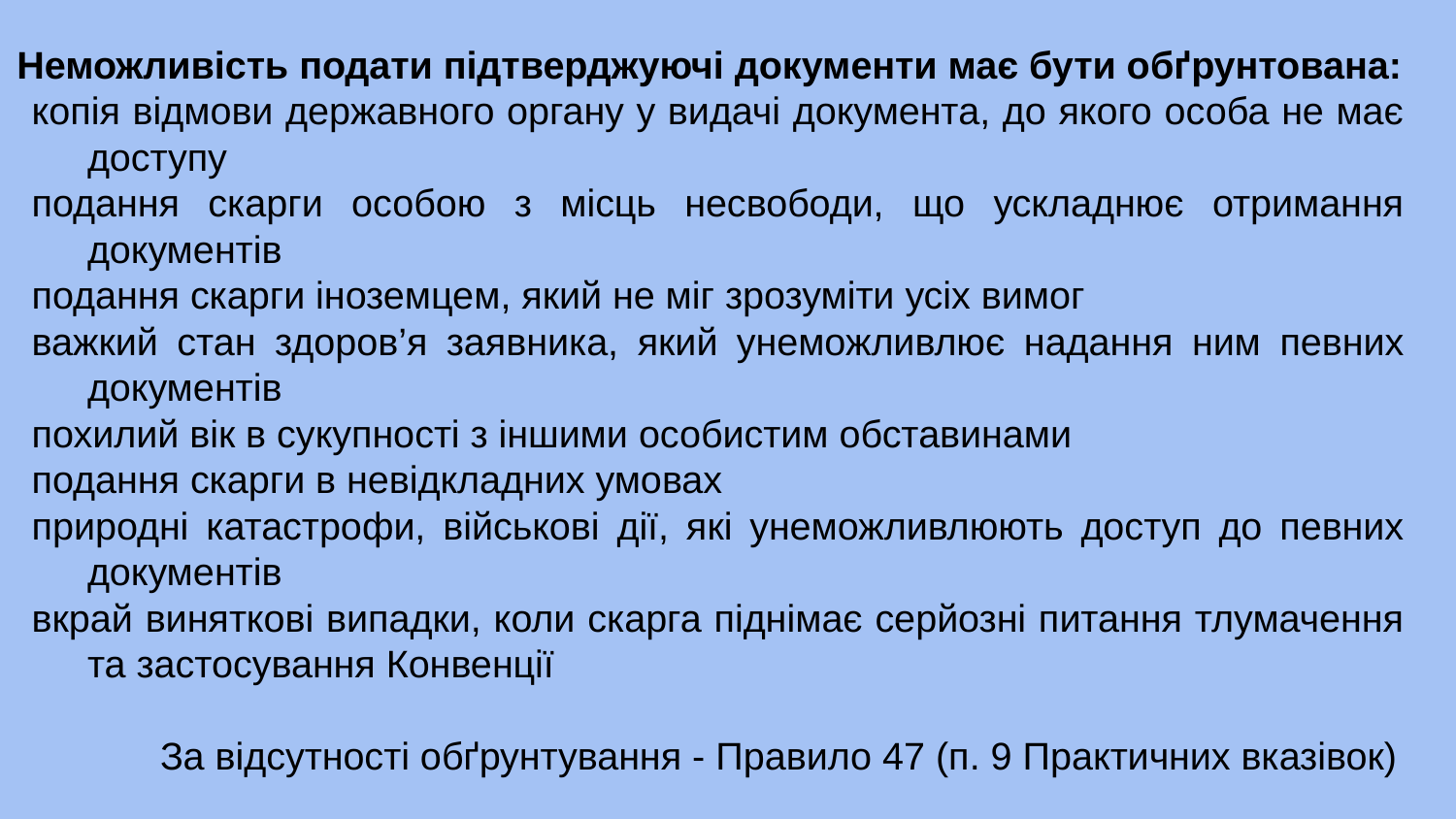

Неможливість подати підтверджуючі документи має бути обґрунтована:
копія відмови державного органу у видачі документа, до якого особа не має доступу
подання скарги особою з місць несвободи, що ускладнює отримання документів
подання скарги іноземцем, який не міг зрозуміти усіх вимог
важкий стан здоров’я заявника, який унеможливлює надання ним певних документів
похилий вік в сукупності з іншими особистим обставинами
подання скарги в невідкладних умовах
природні катастрофи, військові дії, які унеможливлюють доступ до певних документів
вкрай виняткові випадки, коли скарга піднімає серйозні питання тлумачення та застосування Конвенції

За відсутності обґрунтування - Правило 47 (п. 9 Практичних вказівок)